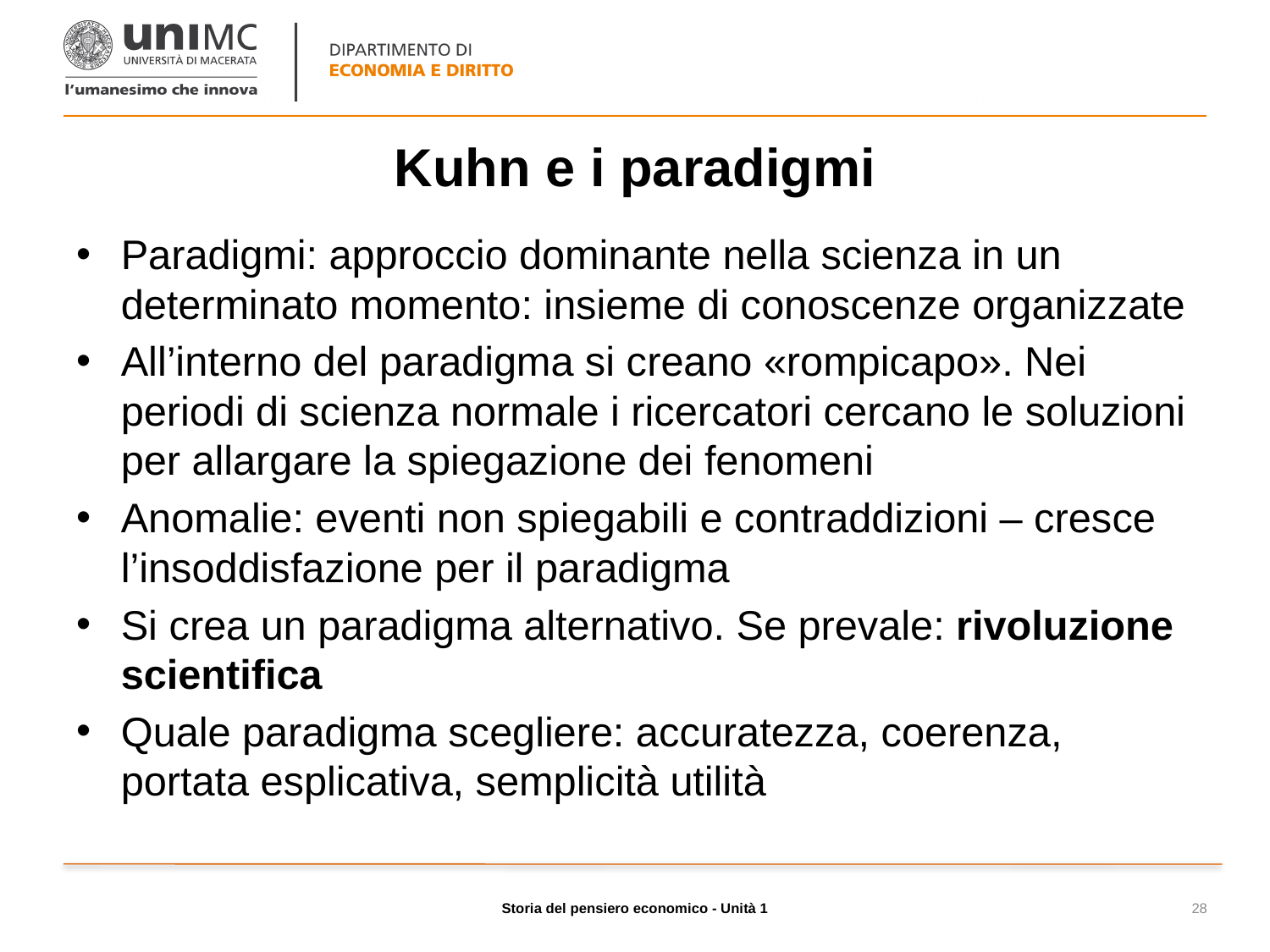

# Kuhn e i paradigmi
Paradigmi: approccio dominante nella scienza in un determinato momento: insieme di conoscenze organizzate
All’interno del paradigma si creano «rompicapo». Nei periodi di scienza normale i ricercatori cercano le soluzioni per allargare la spiegazione dei fenomeni
Anomalie: eventi non spiegabili e contraddizioni – cresce l’insoddisfazione per il paradigma
Si crea un paradigma alternativo. Se prevale: rivoluzione scientifica
Quale paradigma scegliere: accuratezza, coerenza, portata esplicativa, semplicità utilità
Storia del pensiero economico - Unità 1
28